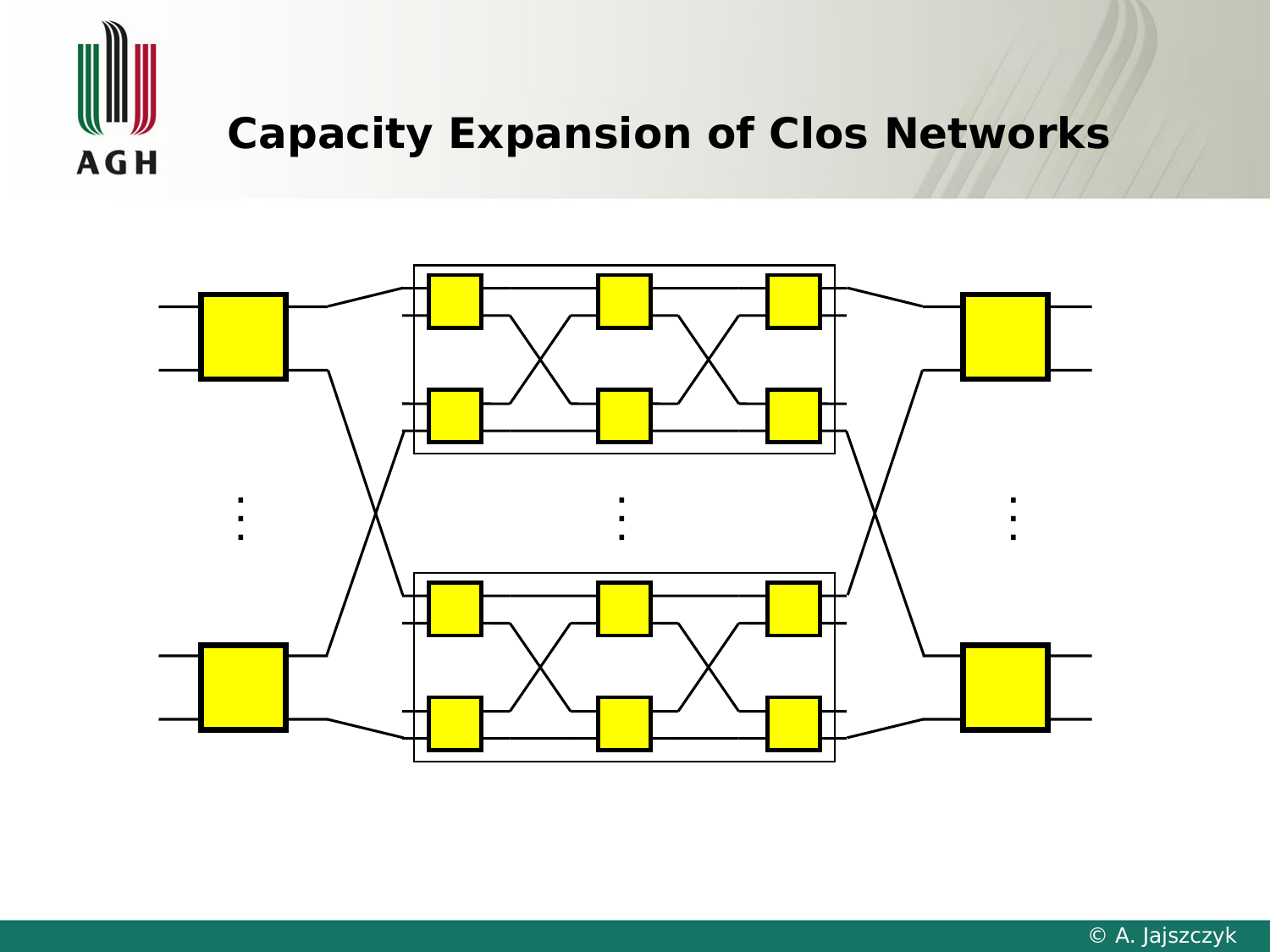

# Capacity Expansion of Clos Networks

.
.
.

.
.
.

.
.

.